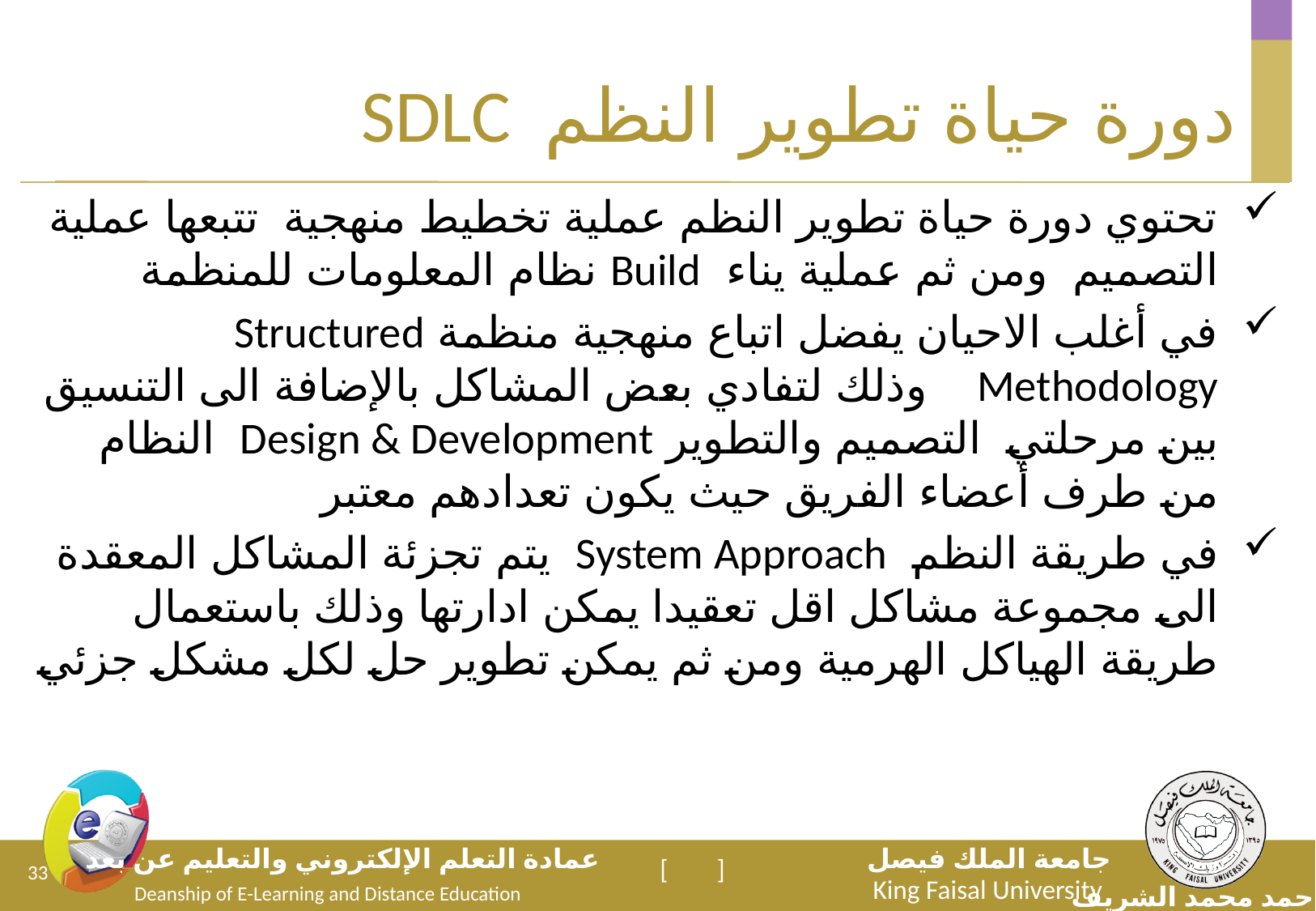

# SDLC  دورة حياة تطوير النظم
تحتوي دورة حياة تطوير النظم عملية تخطيط منهجية  تتبعها عملية التصميم  ومن ثم عملية يناء  Build نظام المعلومات للمنظمة
في أغلب الاحيان يفضل اتباع منهجية منظمة Structured Methodology    وذلك لتفادي بعض المشاكل بالإضافة الى التنسيق بين مرحلتي  التصميم والتطوير Design & Development  النظام من طرف أعضاء الفريق حيث يكون تعدادهم معتبر
في طريقة النظم  System Approach  يتم تجزئة المشاكل المعقدة الى مجموعة مشاكل اقل تعقيدا يمكن ادارتها وذلك باستعمال  طريقة الهياكل الهرمية ومن ثم يمكن تطوير حل لكل مشكل جزئي

33